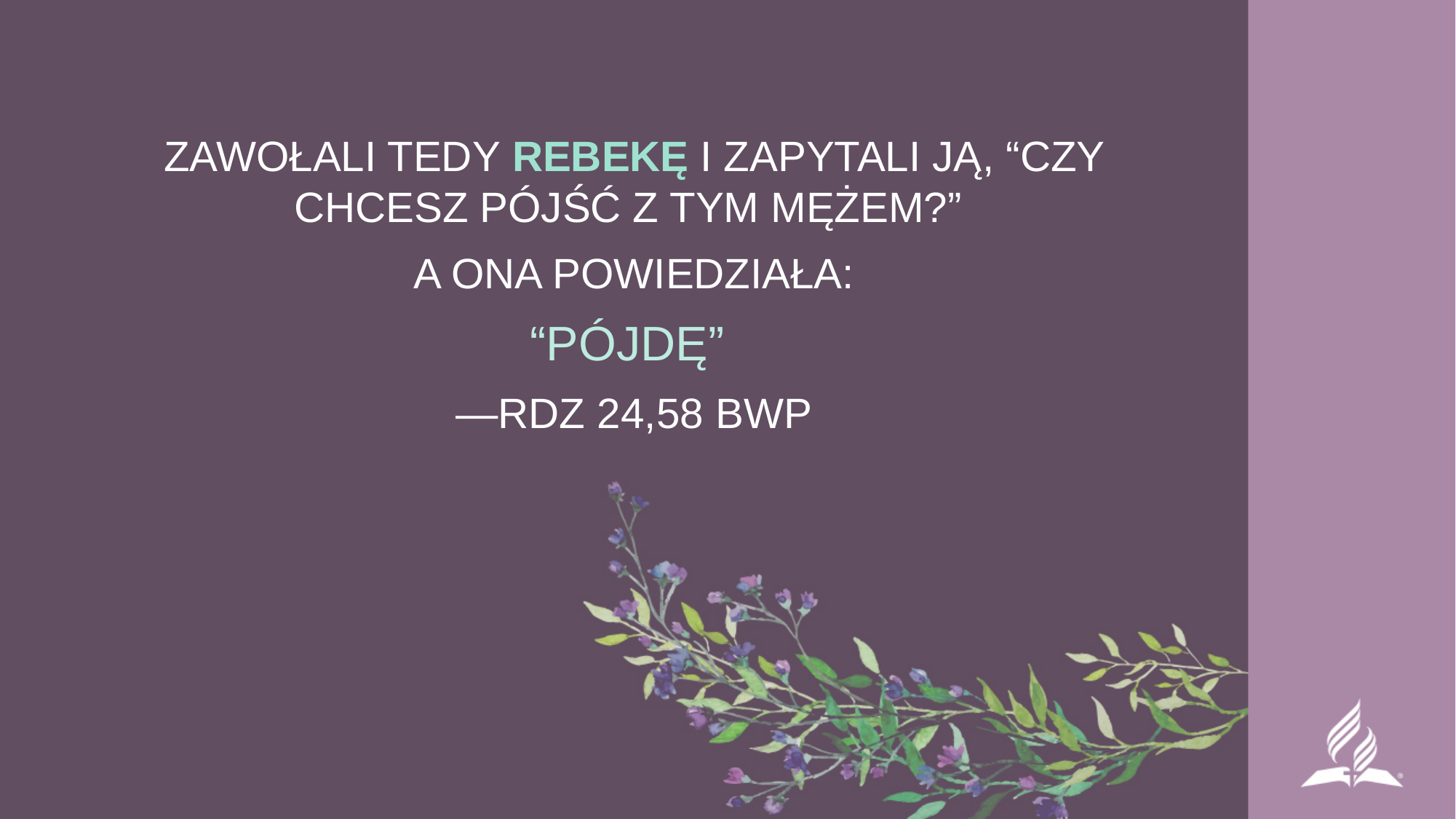

ZAWOŁALI TEDY REBEKĘ I ZAPYTALI JĄ, “CZY CHCESZ PÓJŚĆ Z TYM MĘŻEM?”
A ONA POWIEDZIAŁA:
“PÓJDĘ”
—RDZ 24,58 BWP